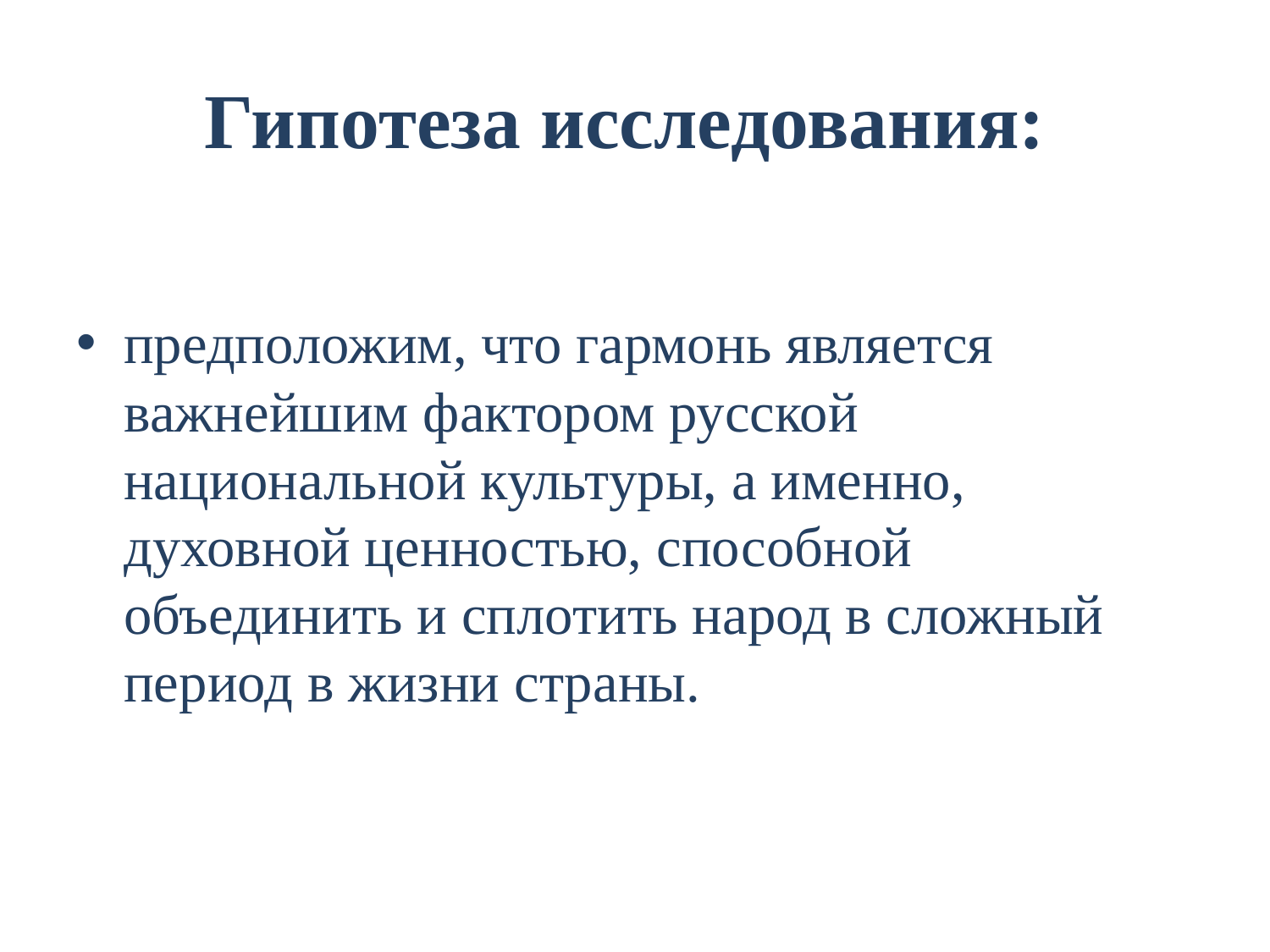

# Гипотеза исследования:

предположим, что гармонь является важнейшим фактором русской национальной культуры, а именно, духовной ценностью, способной объединить и сплотить народ в сложный период в жизни страны.